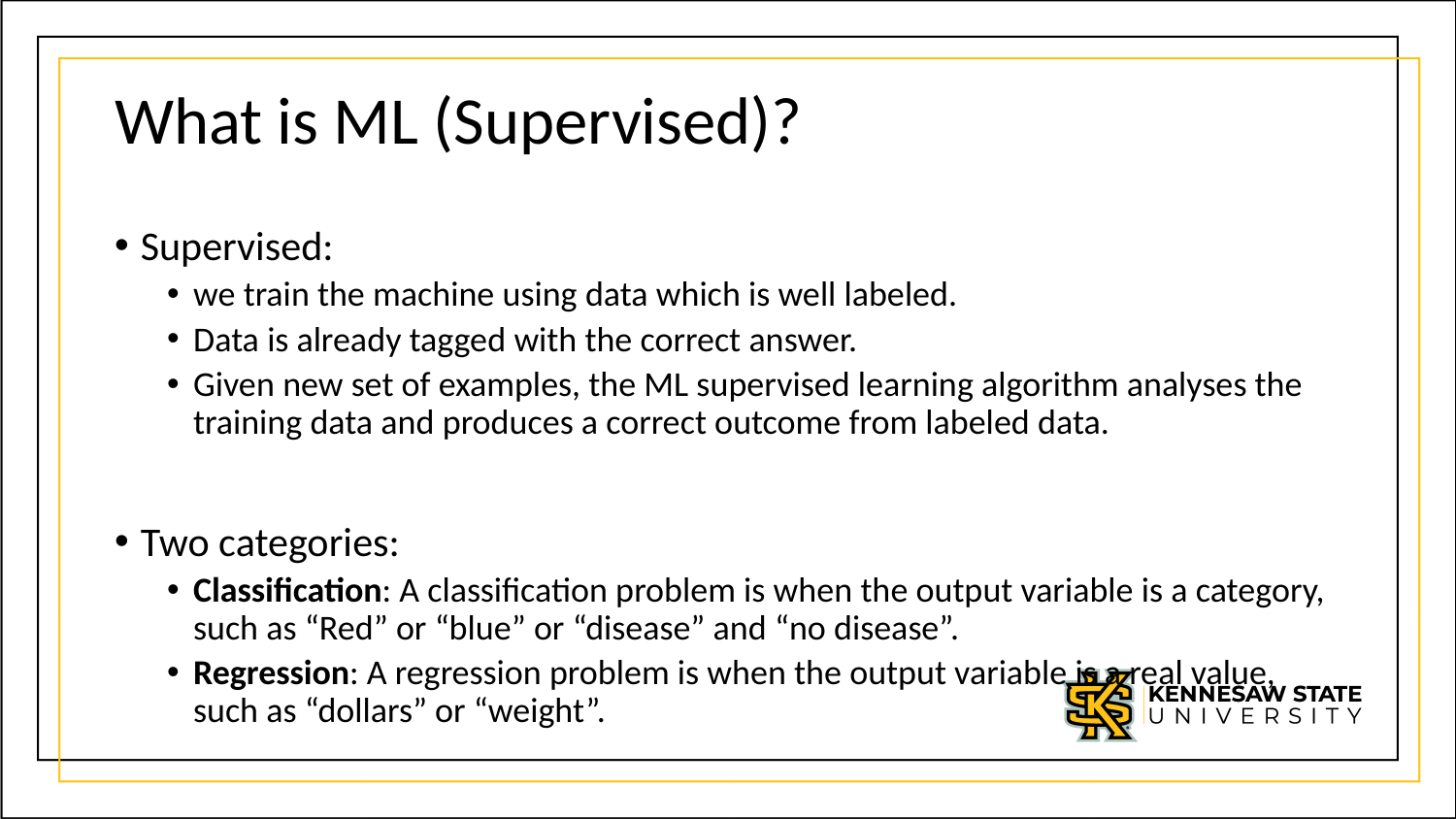

# What is ML (Supervised)?
Supervised:
we train the machine using data which is well labeled.
Data is already tagged with the correct answer.
Given new set of examples, the ML supervised learning algorithm analyses the training data and produces a correct outcome from labeled data.

Two categories:
Classification: A classification problem is when the output variable is a category, such as “Red” or “blue” or “disease” and “no disease”.
Regression: A regression problem is when the output variable is a real value, such as “dollars” or “weight”.